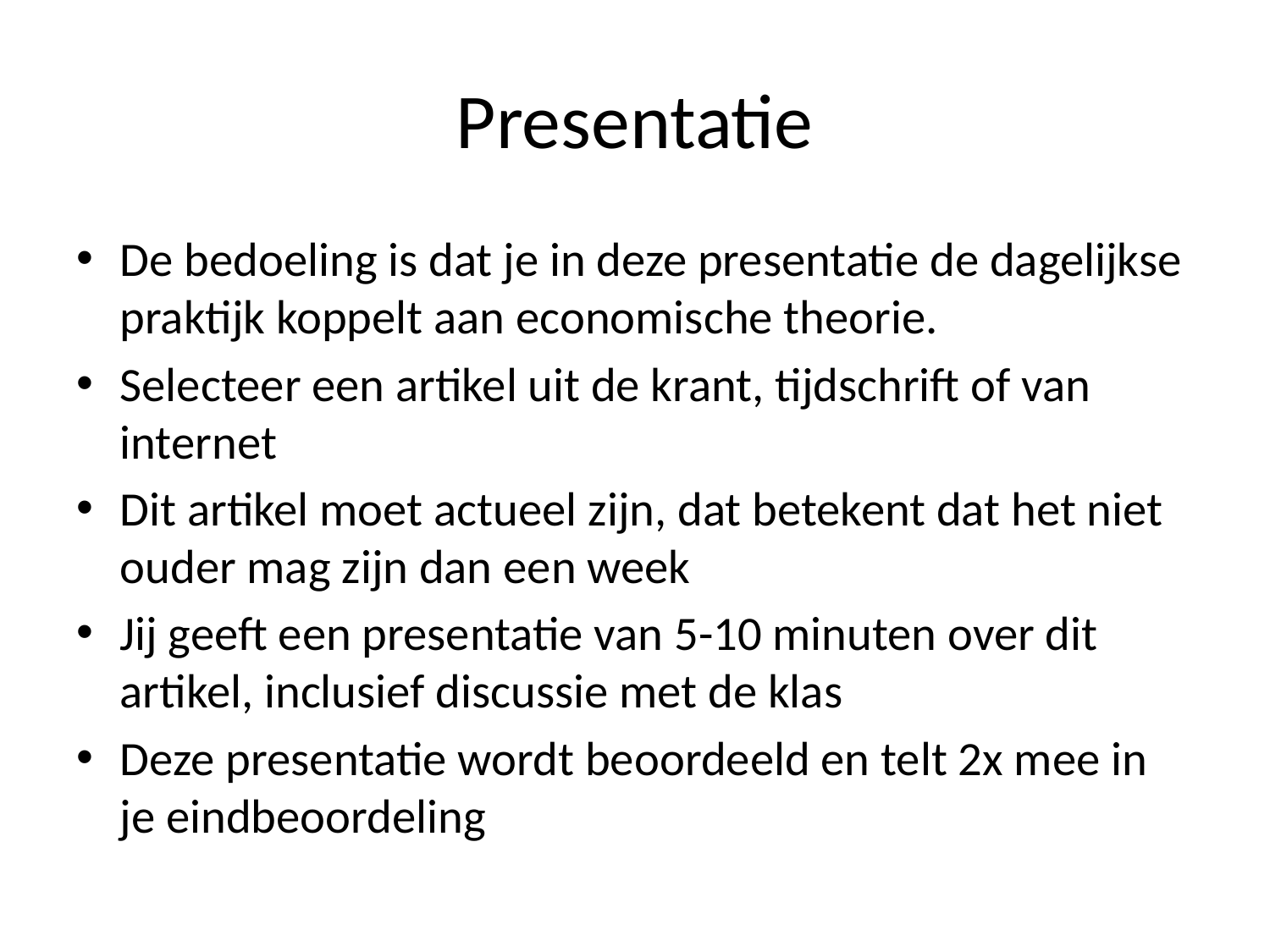

# Presentatie
De bedoeling is dat je in deze presentatie de dagelijkse praktijk koppelt aan economische theorie.
Selecteer een artikel uit de krant, tijdschrift of van internet
Dit artikel moet actueel zijn, dat betekent dat het niet ouder mag zijn dan een week
Jij geeft een presentatie van 5-10 minuten over dit artikel, inclusief discussie met de klas
Deze presentatie wordt beoordeeld en telt 2x mee in je eindbeoordeling